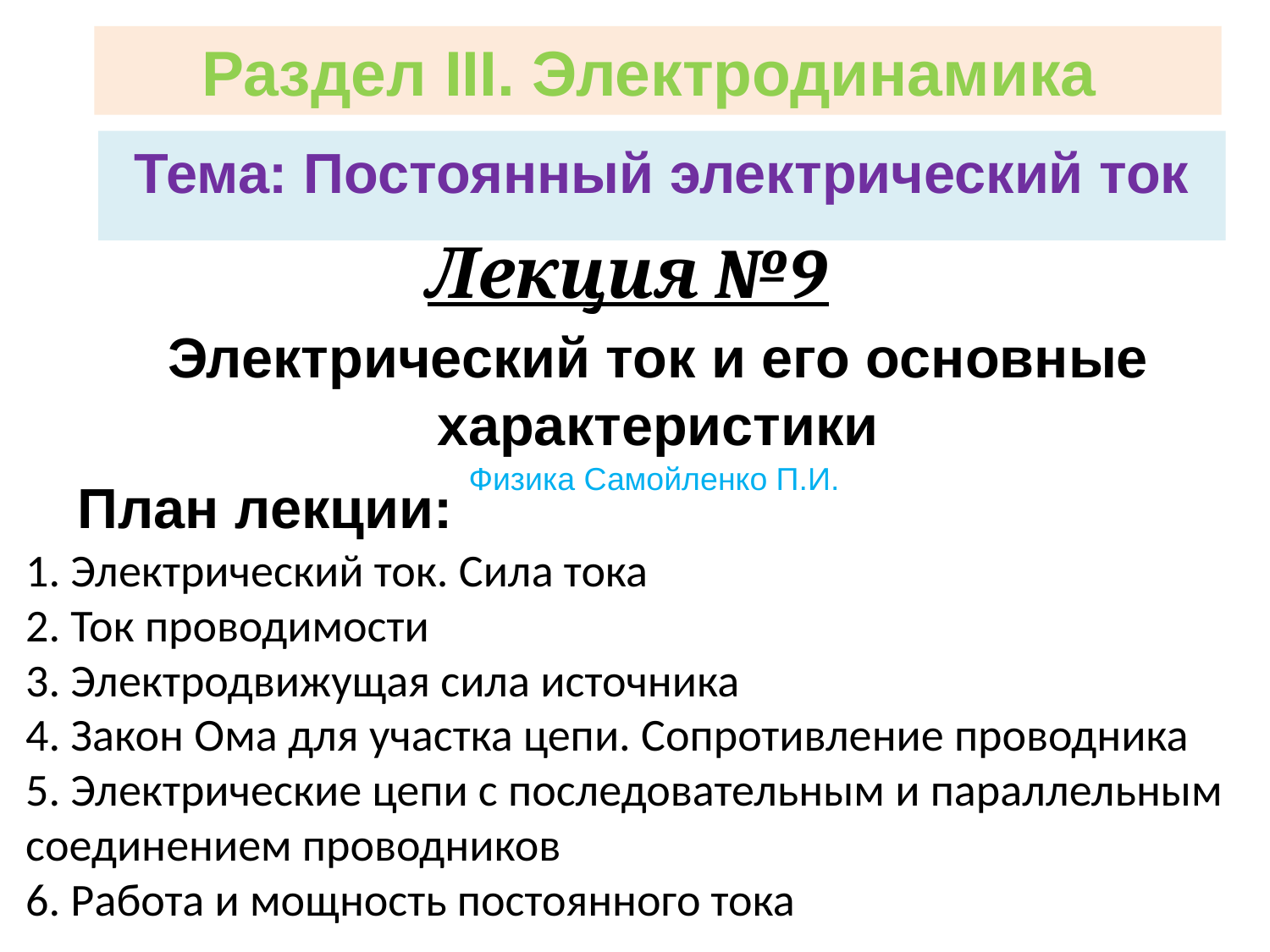

Раздел III. Электродинамика
Тема: Постоянный электрический ток

Лекция №9
Электрический ток и его основные характеристики
Физика Самойленко П.И.
План лекции:
1. Электрический ток. Сила тока
2. Ток проводимости
3. Электродвижущая сила источника
4. Закон Ома для участка цепи. Сопротивление проводника
5. Электрические цепи с последовательным и параллельным соединением проводников
6. Работа и мощность постоянного тока